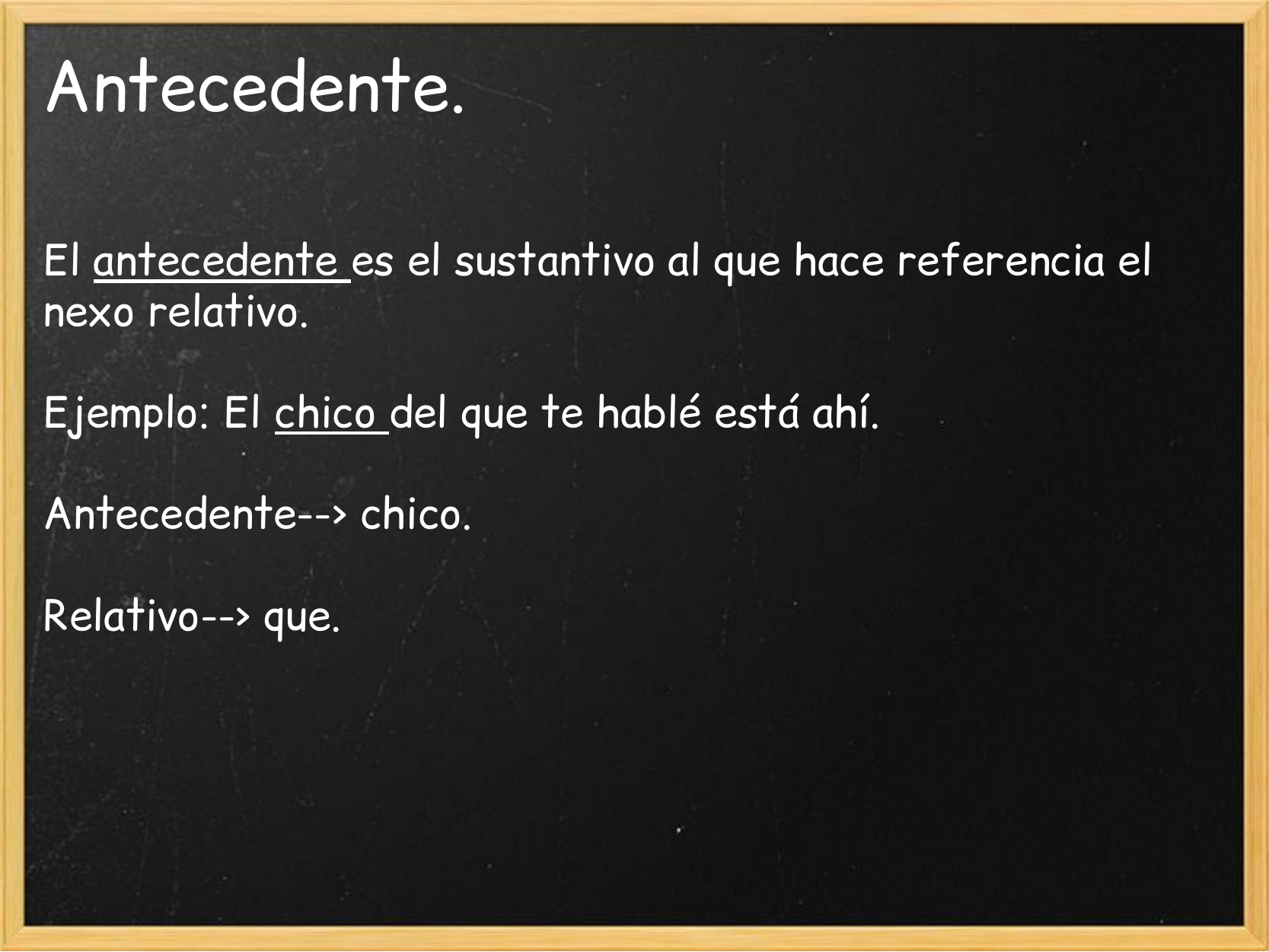

# Antecedente.
El antecedente es el sustantivo al que hace referencia el nexo relativo.

Ejemplo: El chico del que te hablé está ahí.

Antecedente--> chico.

Relativo--> que.